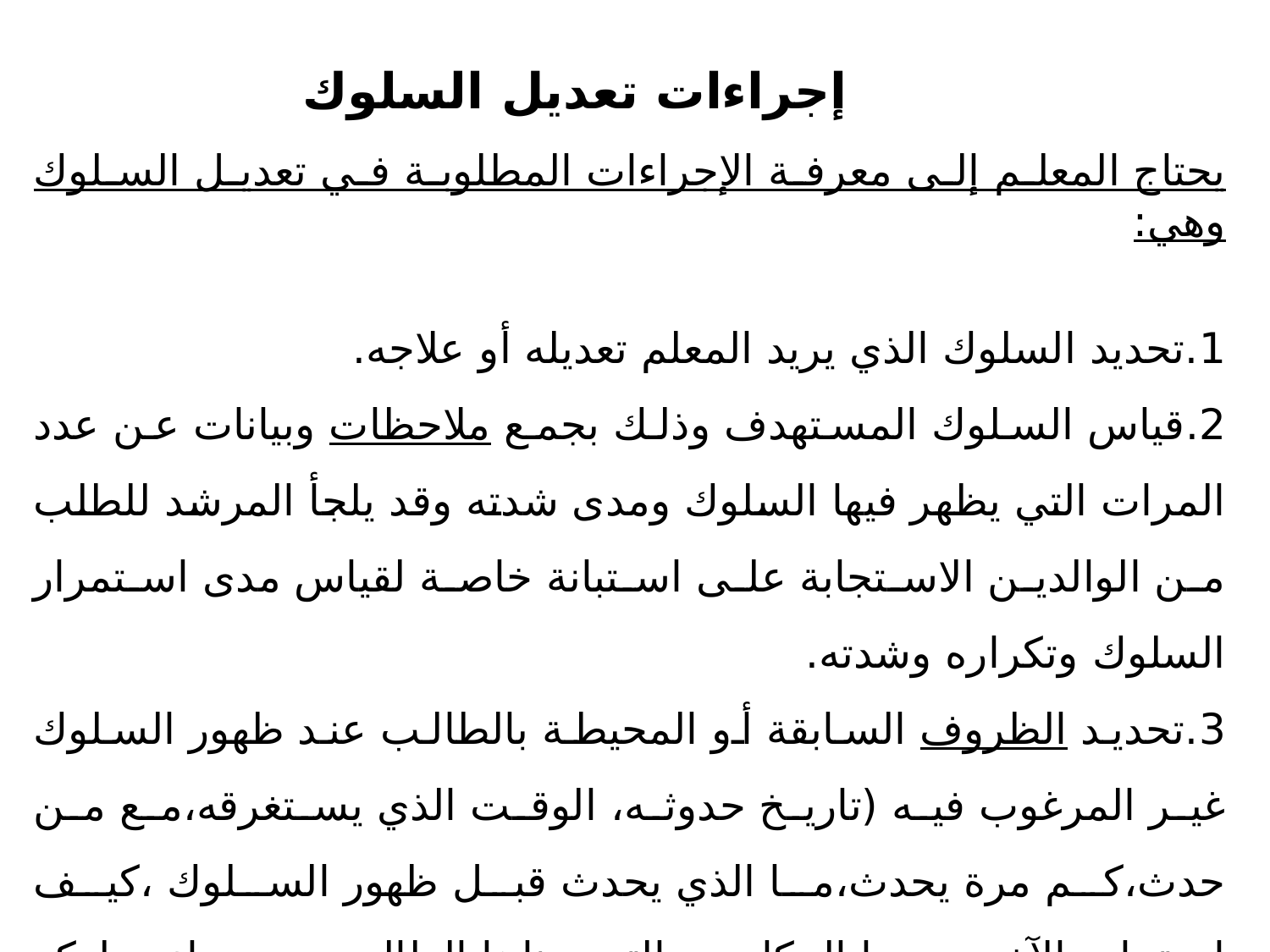

إجراءات تعديل السلوك
يحتاج المعلم إلى معرفة الإجراءات المطلوبة في تعديل السلوك وهي:

1.تحديد السلوك الذي يريد المعلم تعديله أو علاجه.
2.قياس السلوك المستهدف وذلك بجمع ملاحظات وبيانات عن عدد المرات التي يظهر فيها السلوك ومدى شدته وقد يلجأ المرشد للطلب من الوالدين الاستجابة على استبانة خاصة لقياس مدى استمرار السلوك وتكراره وشدته.
3.تحديد الظروف السابقة أو المحيطة بالطالب عند ظهور السلوك غير المرغوب فيه (تاريخ حدوثه، الوقت الذي يستغرقه،مع من حدث،كم مرة يحدث،ما الذي يحدث قبل ظهور السلوك ،كيف استجاب الآخرون ،ما المكاسب التي جناها الطالب من جراء سلوكه وأي ملاحظات ترتبط بظهور المشكلة ).